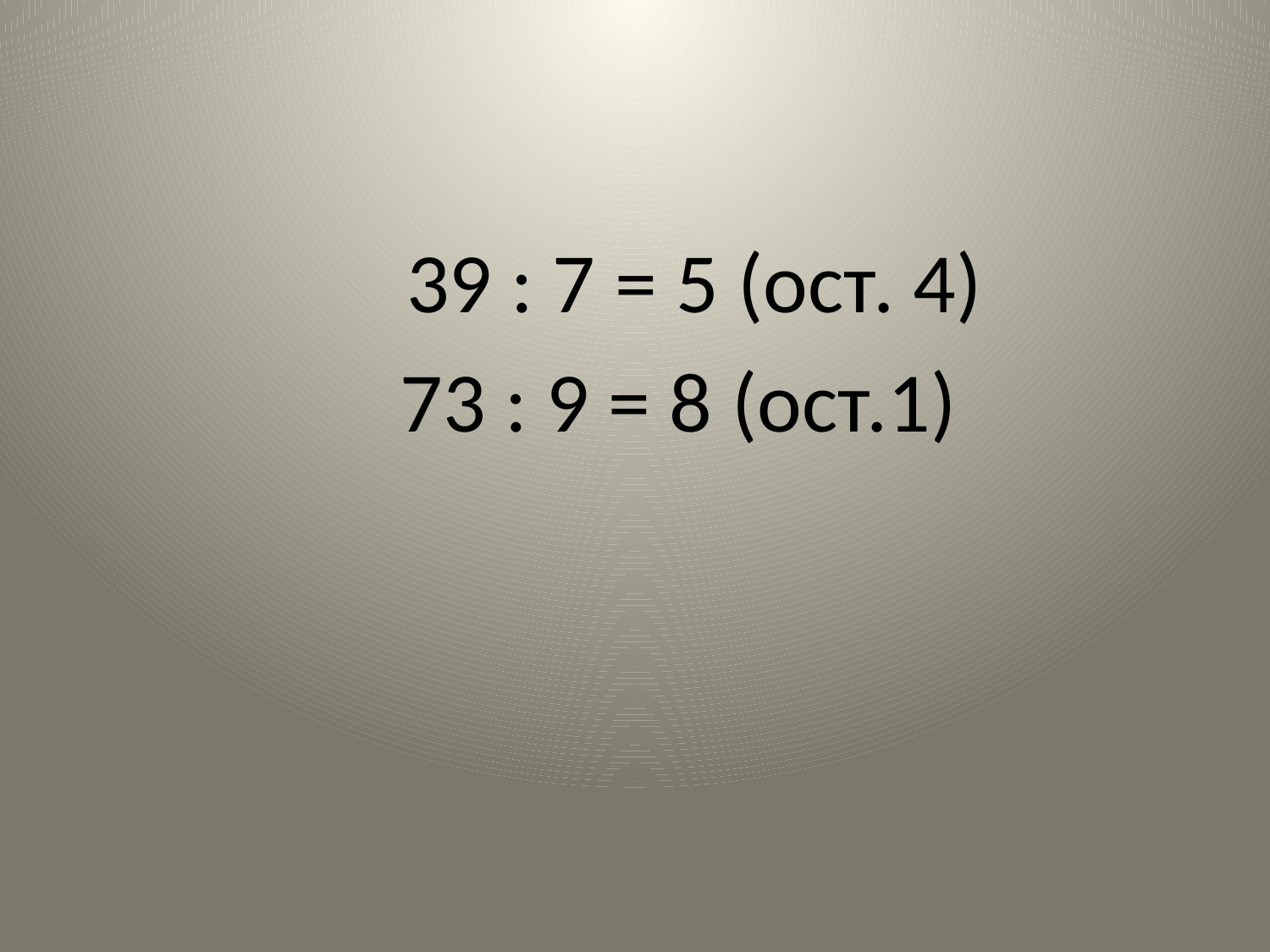

#
                          39 : 7 = 5 (ост. 4)
                 73 : 9 = 8 (ост.1)